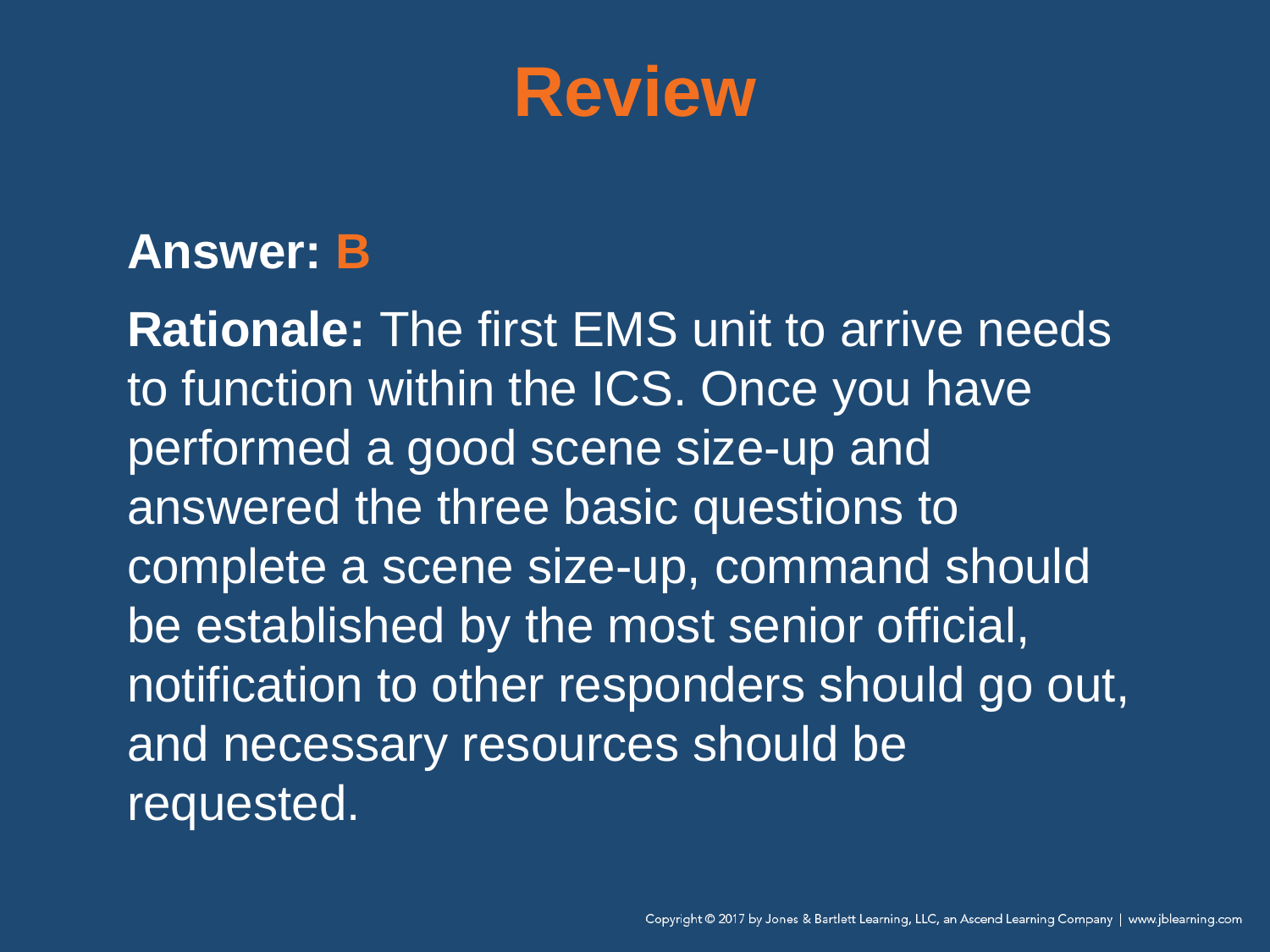

# Review
Answer: B
Rationale: The first EMS unit to arrive needs to function within the ICS. Once you have performed a good scene size-up and answered the three basic questions to complete a scene size-up, command should be established by the most senior official, notification to other responders should go out, and necessary resources should be requested.